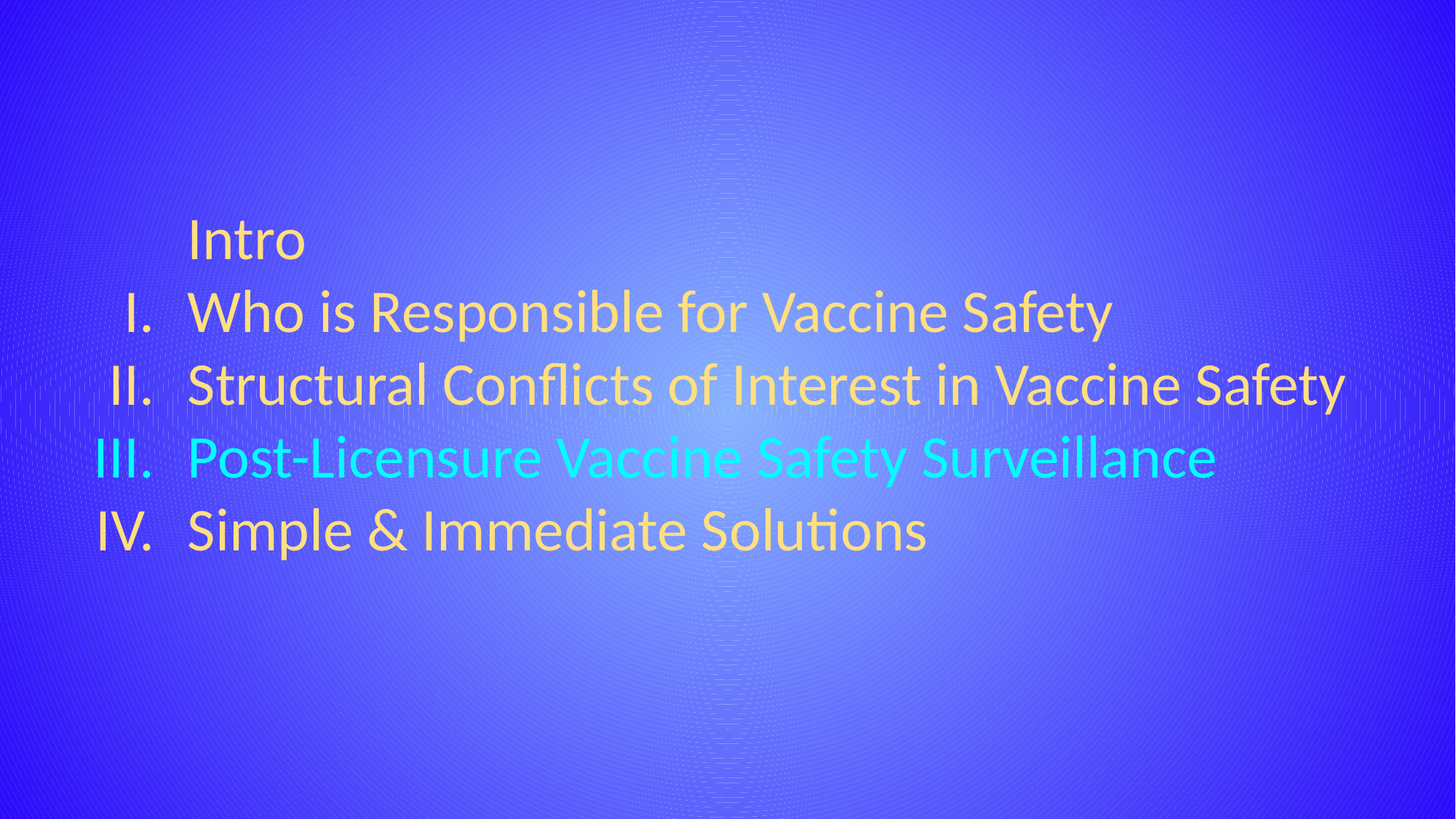

39

I.
II.
III.
IV.
Intro
Who is Responsible for Vaccine Safety
Structural Conflicts of Interest in Vaccine Safety
Post-Licensure Vaccine Safety Surveillance
Simple & Immediate Solutions